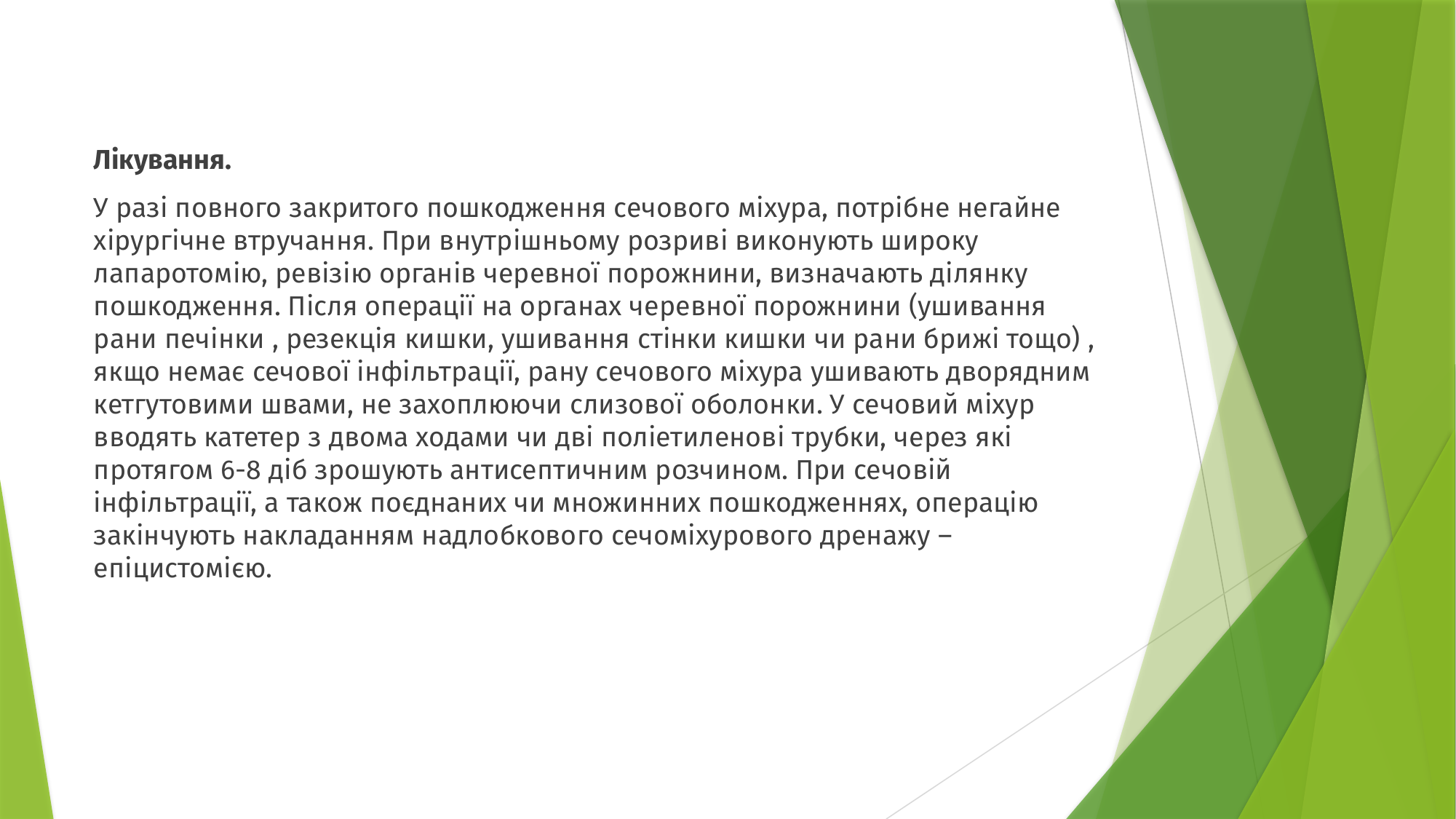

Лікування.
У разі повного закритого пошкодження сечового міхура, потрібне негайне хірургічне втручання. При внутрішньому розриві виконують широку лапаротомію, ревізію органів черевної порожнини, визначають ділянку пошкодження. Після операції на органах черевної порожнини (ушивання рани печінки , резекція кишки, ушивання стінки кишки чи рани брижі тощо) , якщо немає сечової інфільтрації, рану сечового міхура ушивають дворядним кетгутовими швами, не захоплюючи слизової оболонки. У сечовий міхур вводять катетер з двома ходами чи дві поліетиленові трубки, через які протягом 6-8 діб зрошують антисептичним розчином. При сечовій інфільтрації, а також поєднаних чи множинних пошкодженнях, операцію закінчують накладанням надлобкового сечоміхурового дренажу – епіцистомією.